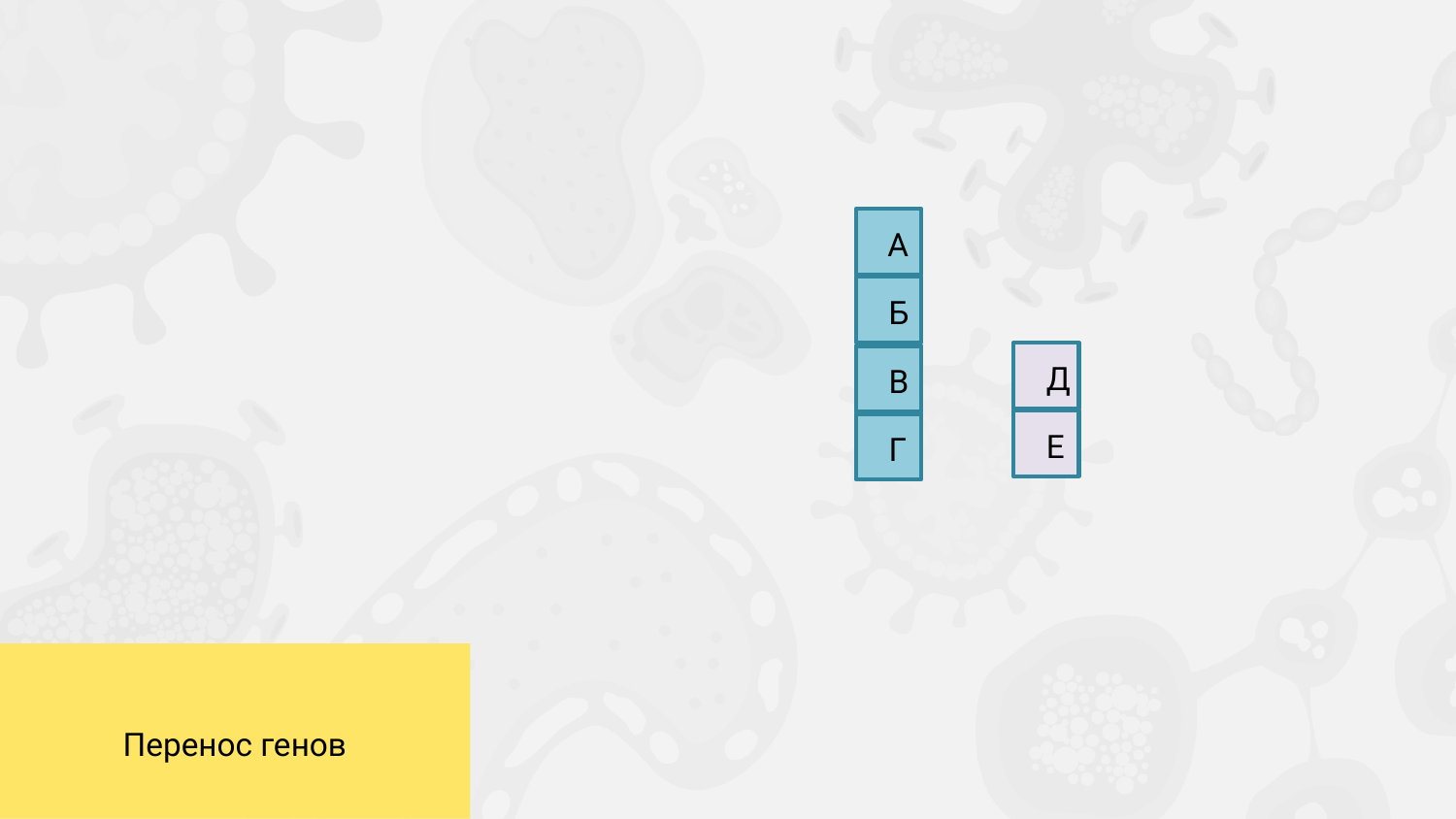

А

Б

Д

Е

В

Г

Перенос генов